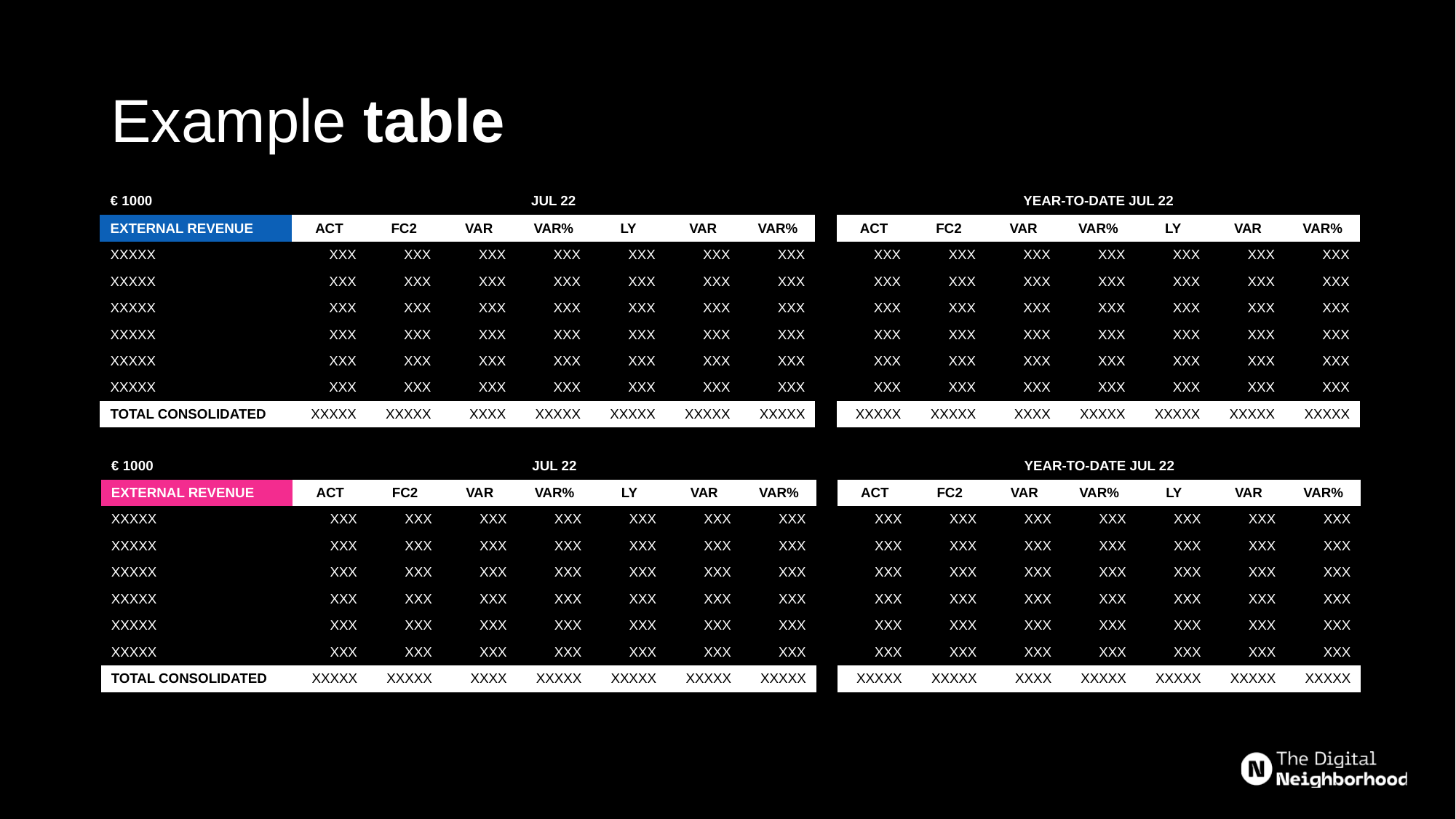

# Example table
| € 1000 | JUL 22 |  |  |  |  |  |  |
| --- | --- | --- | --- | --- | --- | --- | --- |
| EXTERNAL REVENUE | ACT | FC2 | VAR | VAR% | LY | VAR | VAR% |
| XXXXX | XXX | XXX | XXX | XXX | XXX | XXX | XXX |
| XXXXX | XXX | XXX | XXX | XXX | XXX | XXX | XXX |
| XXXXX | XXX | XXX | XXX | XXX | XXX | XXX | XXX |
| XXXXX | XXX | XXX | XXX | XXX | XXX | XXX | XXX |
| XXXXX | XXX | XXX | XXX | XXX | XXX | XXX | XXX |
| XXXXX | XXX | XXX | XXX | XXX | XXX | XXX | XXX |
| TOTAL CONSOLIDATED | XXXXX | XXXXX | XXXX | XXXXX | XXXXX | XXXXX | XXXXX |
| YEAR-TO-DATE JUL 22 |  |  |  |  |  |  |
| --- | --- | --- | --- | --- | --- | --- |
| ACT | FC2 | VAR | VAR% | LY | VAR | VAR% |
| XXX | XXX | XXX | XXX | XXX | XXX | XXX |
| XXX | XXX | XXX | XXX | XXX | XXX | XXX |
| XXX | XXX | XXX | XXX | XXX | XXX | XXX |
| XXX | XXX | XXX | XXX | XXX | XXX | XXX |
| XXX | XXX | XXX | XXX | XXX | XXX | XXX |
| XXX | XXX | XXX | XXX | XXX | XXX | XXX |
| XXXXX | XXXXX | XXXX | XXXXX | XXXXX | XXXXX | XXXXX |
| € 1000 | JUL 22 |  |  |  |  |  |  |
| --- | --- | --- | --- | --- | --- | --- | --- |
| EXTERNAL REVENUE | ACT | FC2 | VAR | VAR% | LY | VAR | VAR% |
| XXXXX | XXX | XXX | XXX | XXX | XXX | XXX | XXX |
| XXXXX | XXX | XXX | XXX | XXX | XXX | XXX | XXX |
| XXXXX | XXX | XXX | XXX | XXX | XXX | XXX | XXX |
| XXXXX | XXX | XXX | XXX | XXX | XXX | XXX | XXX |
| XXXXX | XXX | XXX | XXX | XXX | XXX | XXX | XXX |
| XXXXX | XXX | XXX | XXX | XXX | XXX | XXX | XXX |
| TOTAL CONSOLIDATED | XXXXX | XXXXX | XXXX | XXXXX | XXXXX | XXXXX | XXXXX |
| YEAR-TO-DATE JUL 22 |  |  |  |  |  |  |
| --- | --- | --- | --- | --- | --- | --- |
| ACT | FC2 | VAR | VAR% | LY | VAR | VAR% |
| XXX | XXX | XXX | XXX | XXX | XXX | XXX |
| XXX | XXX | XXX | XXX | XXX | XXX | XXX |
| XXX | XXX | XXX | XXX | XXX | XXX | XXX |
| XXX | XXX | XXX | XXX | XXX | XXX | XXX |
| XXX | XXX | XXX | XXX | XXX | XXX | XXX |
| XXX | XXX | XXX | XXX | XXX | XXX | XXX |
| XXXXX | XXXXX | XXXX | XXXXX | XXXXX | XXXXX | XXXXX |